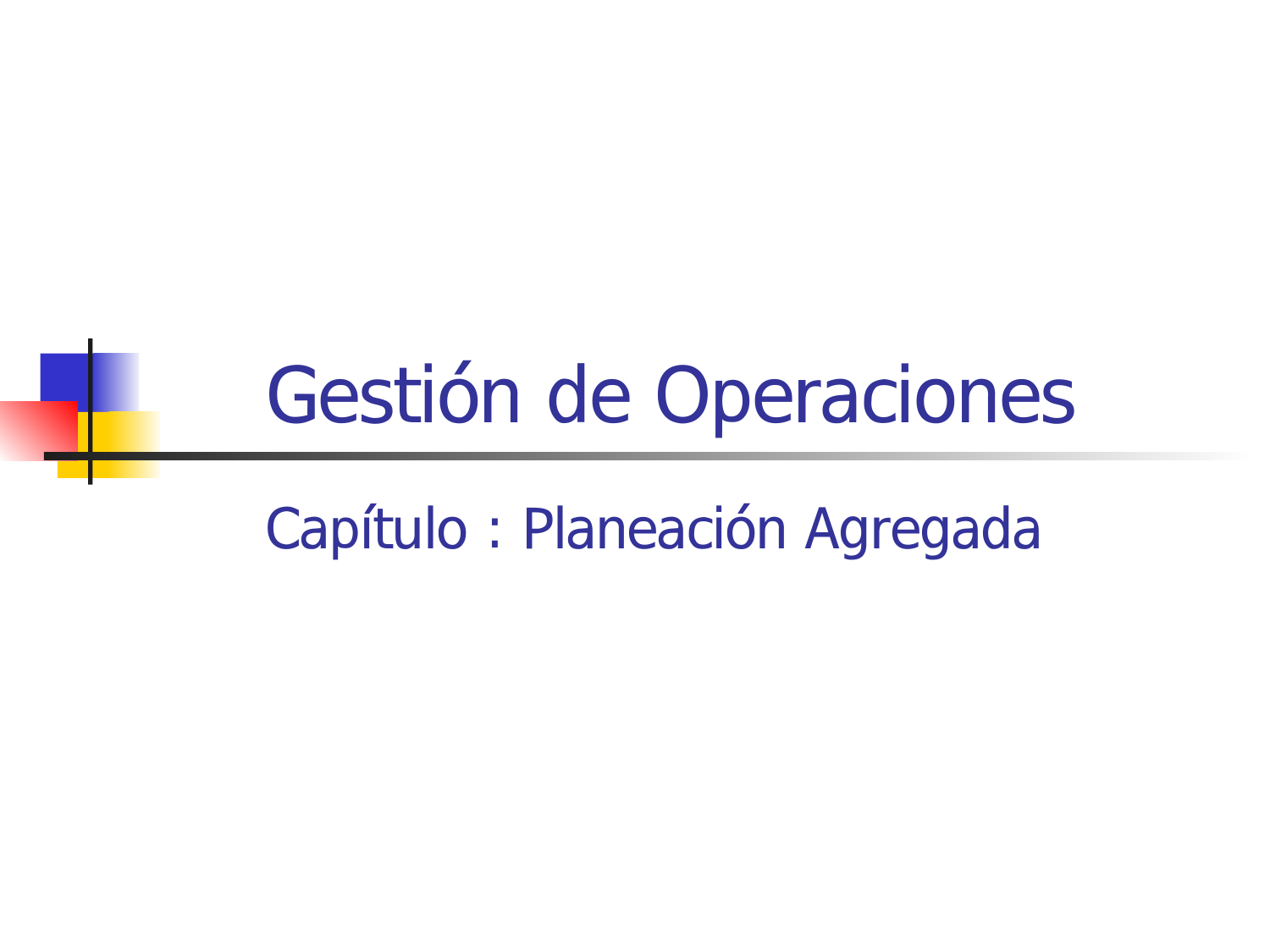

# Gestión de Operaciones
Capítulo : Planeación Agregada